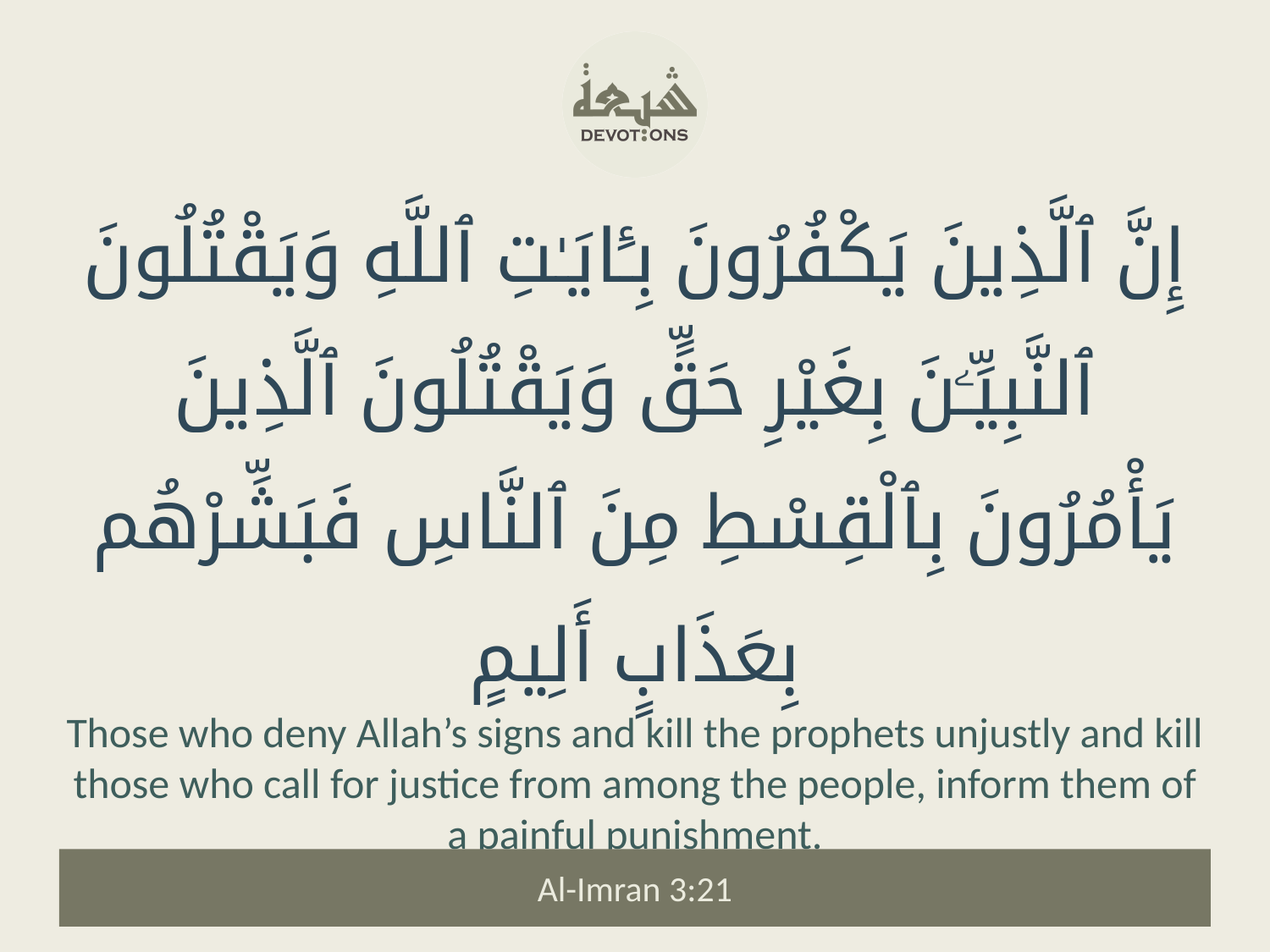

إِنَّ ٱلَّذِينَ يَكْفُرُونَ بِـَٔايَـٰتِ ٱللَّهِ وَيَقْتُلُونَ ٱلنَّبِيِّـۧنَ بِغَيْرِ حَقٍّ وَيَقْتُلُونَ ٱلَّذِينَ يَأْمُرُونَ بِٱلْقِسْطِ مِنَ ٱلنَّاسِ فَبَشِّرْهُم بِعَذَابٍ أَلِيمٍ
Those who deny Allah’s signs and kill the prophets unjustly and kill those who call for justice from among the people, inform them of a painful punishment.
Al-Imran 3:21